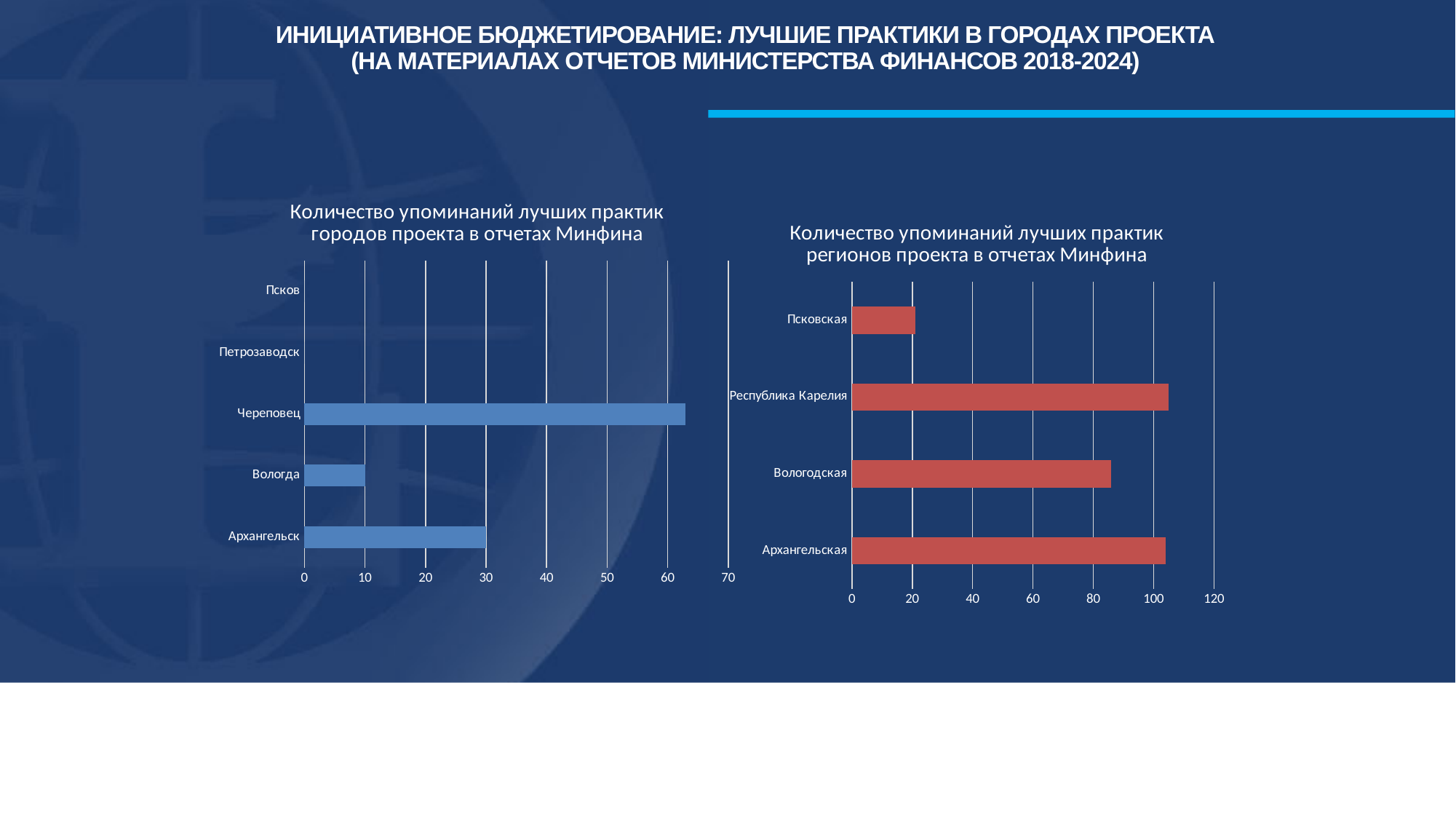

# ИНИЦИАТИВНОЕ БЮДЖЕТИРОВАНИЕ: ЛУЧШИЕ ПРАКТИКИ В ГОРОДАХ ПРОЕКТА (НА МАТЕРИАЛАХ ОТЧЕТОВ МИНИСТЕРСТВА ФИНАНСОВ 2018-2024)

### Chart: Количество упоминаний лучших практик городов проекта в отчетах Минфина

| Category | Упоминания |
|---|---|
| Архангельск | 30.0 |
| Вологда | 10.0 |
| Череповец | 63.0 |
| Петрозаводск | 0.0 |
| Псков | 0.0 |

### Chart: Количество упоминаний лучших практик регионов проекта в отчетах Минфина

| Category | Всего |
|---|---|
| Архангельская | 104.0 |
| Вологодская | 86.0 |
| Республика Карелия | 105.0 |
| Псковская | 21.0 |